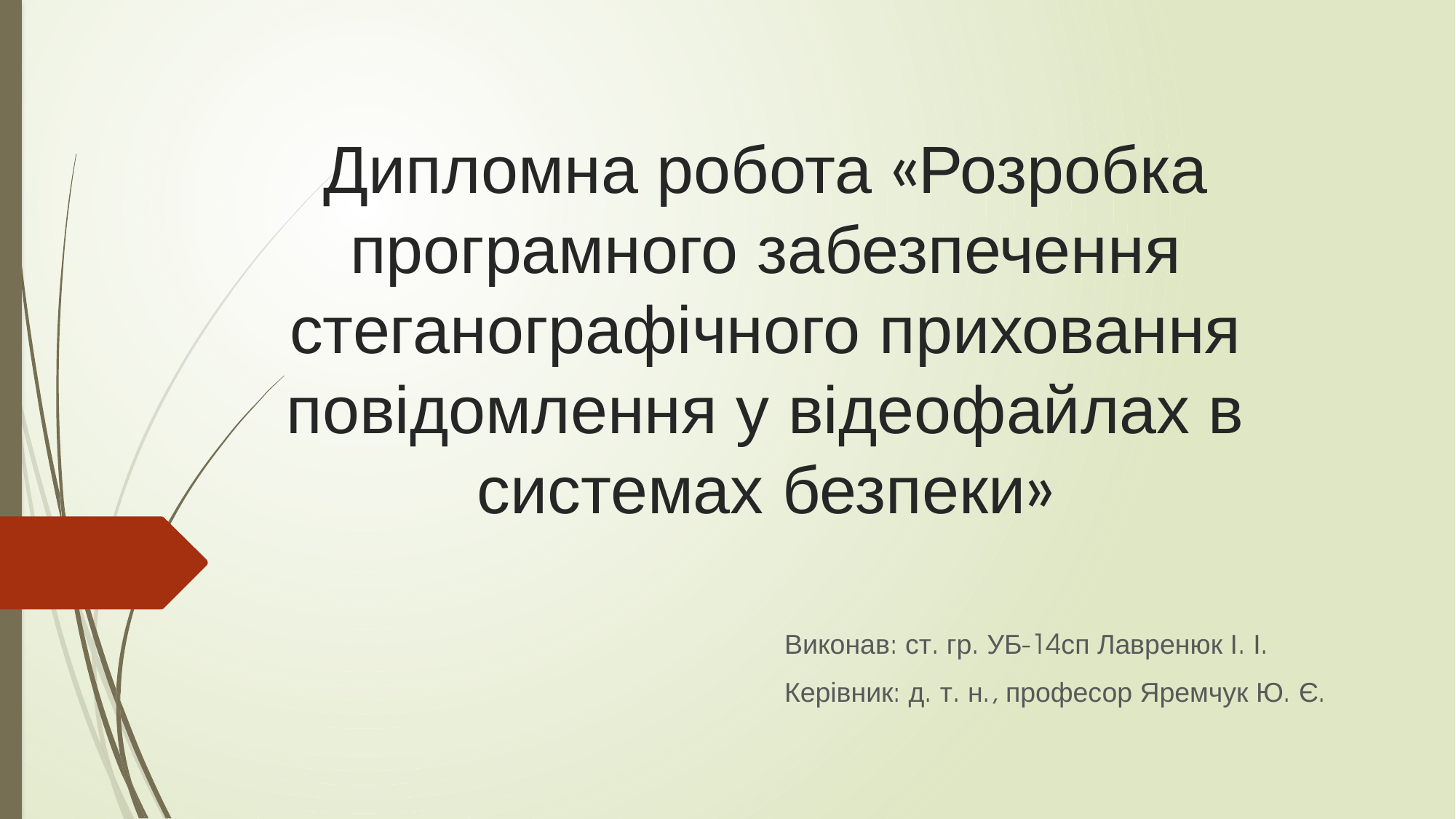

# Дипломна робота «Розробка програмного забезпечення стеганографічного приховання повідомлення у відеофайлах в системах безпеки»
Виконав: ст. гр. УБ-14сп Лавренюк І. І.
Керівник: д. т. н., професор Яремчук Ю. Є.